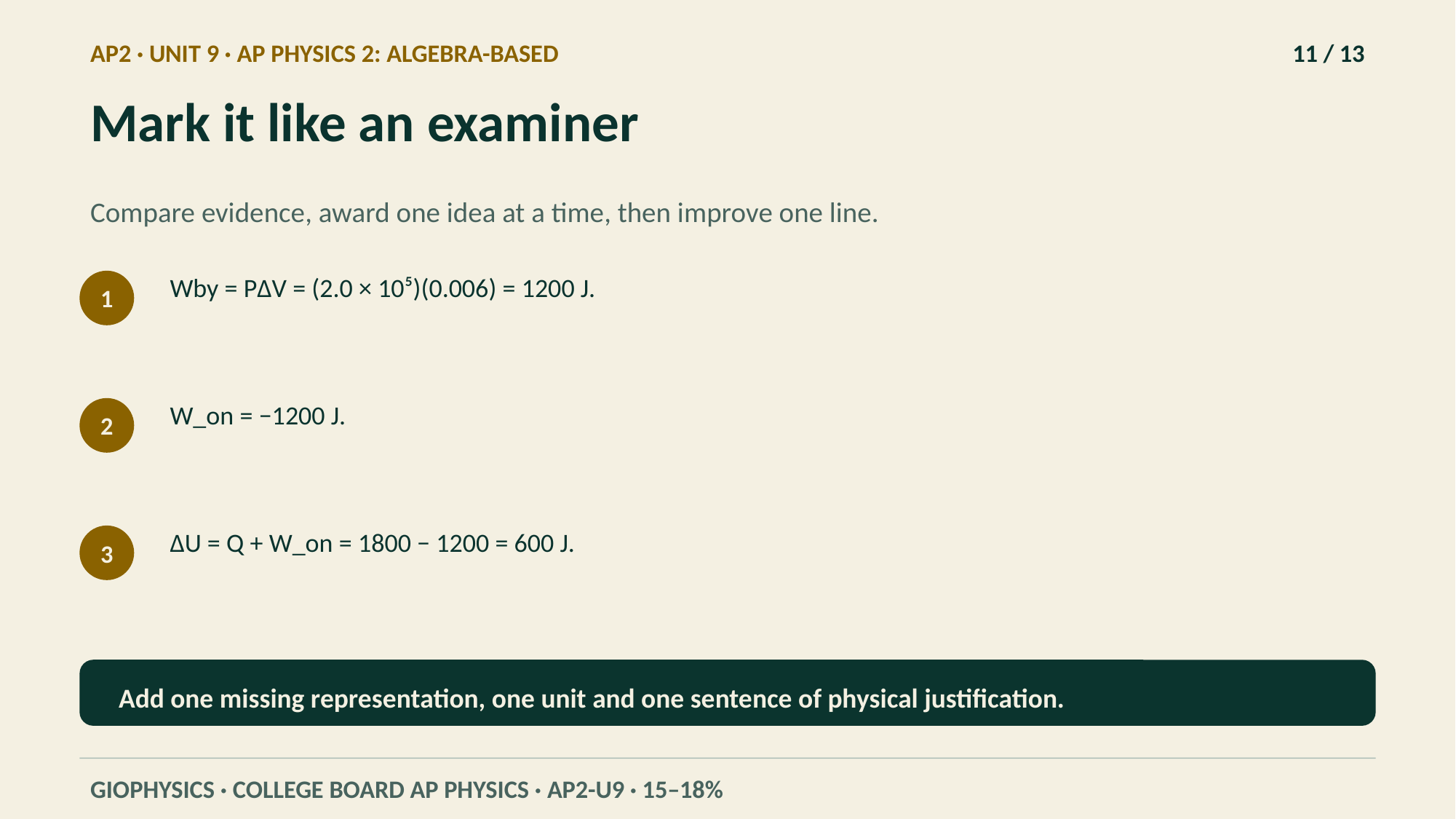

AP2 · UNIT 9 · AP PHYSICS 2: ALGEBRA-BASED
11 / 13
Mark it like an examiner
Compare evidence, award one idea at a time, then improve one line.
Wby = PΔV = (2.0 × 10⁵)(0.006) = 1200 J.

1
W_on = −1200 J.

2
ΔU = Q + W_on = 1800 − 1200 = 600 J.

3

Add one missing representation, one unit and one sentence of physical justification.

GIOPHYSICS · COLLEGE BOARD AP PHYSICS · AP2-U9 · 15–18%